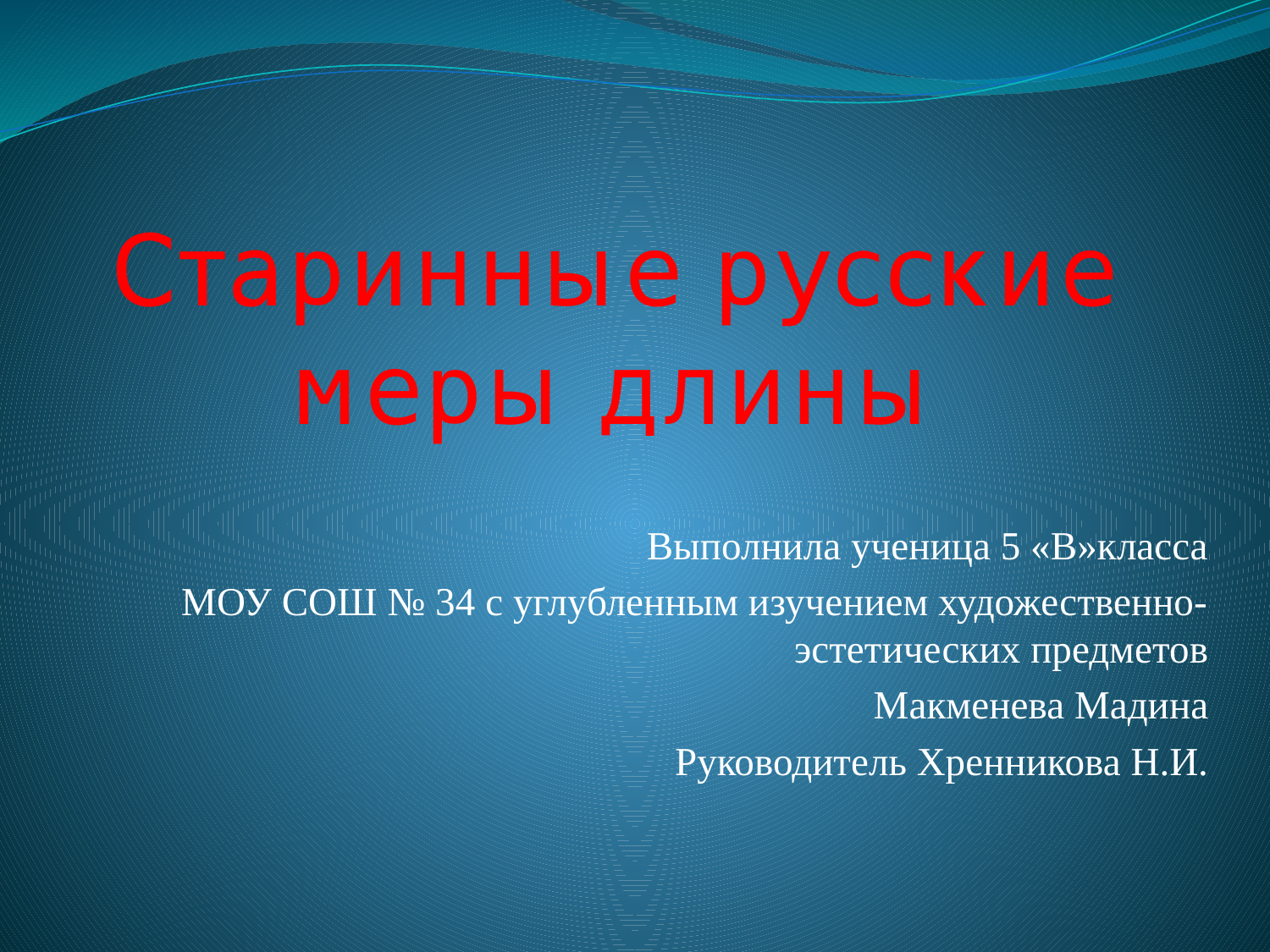

# Старинные русские меры длины
Выполнила ученица 5 «В»класса
МОУ СОШ № 34 с углубленным изучением художественно-эстетических предметов
Макменева Мадина
Руководитель Хренникова Н.И.